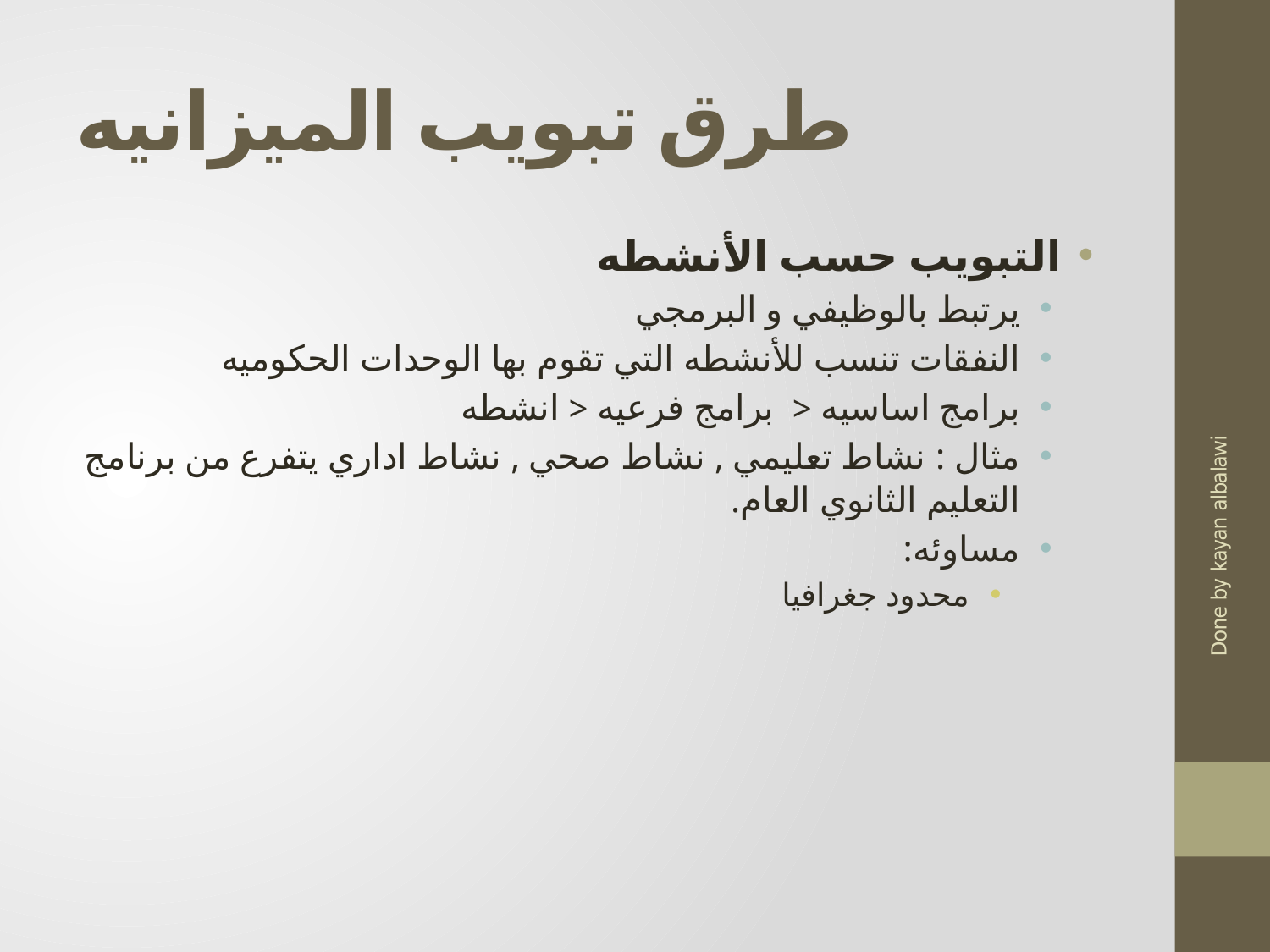

# طرق تبويب الميزانيه
التبويب حسب الأنشطه
يرتبط بالوظيفي و البرمجي
النفقات تنسب للأنشطه التي تقوم بها الوحدات الحكوميه
برامج اساسيه <  برامج فرعيه < انشطه
مثال : نشاط تعليمي , نشاط صحي , نشاط اداري يتفرع من برنامج التعليم الثانوي العام.
مساوئه:
محدود جغرافيا

Done by kayan albalawi